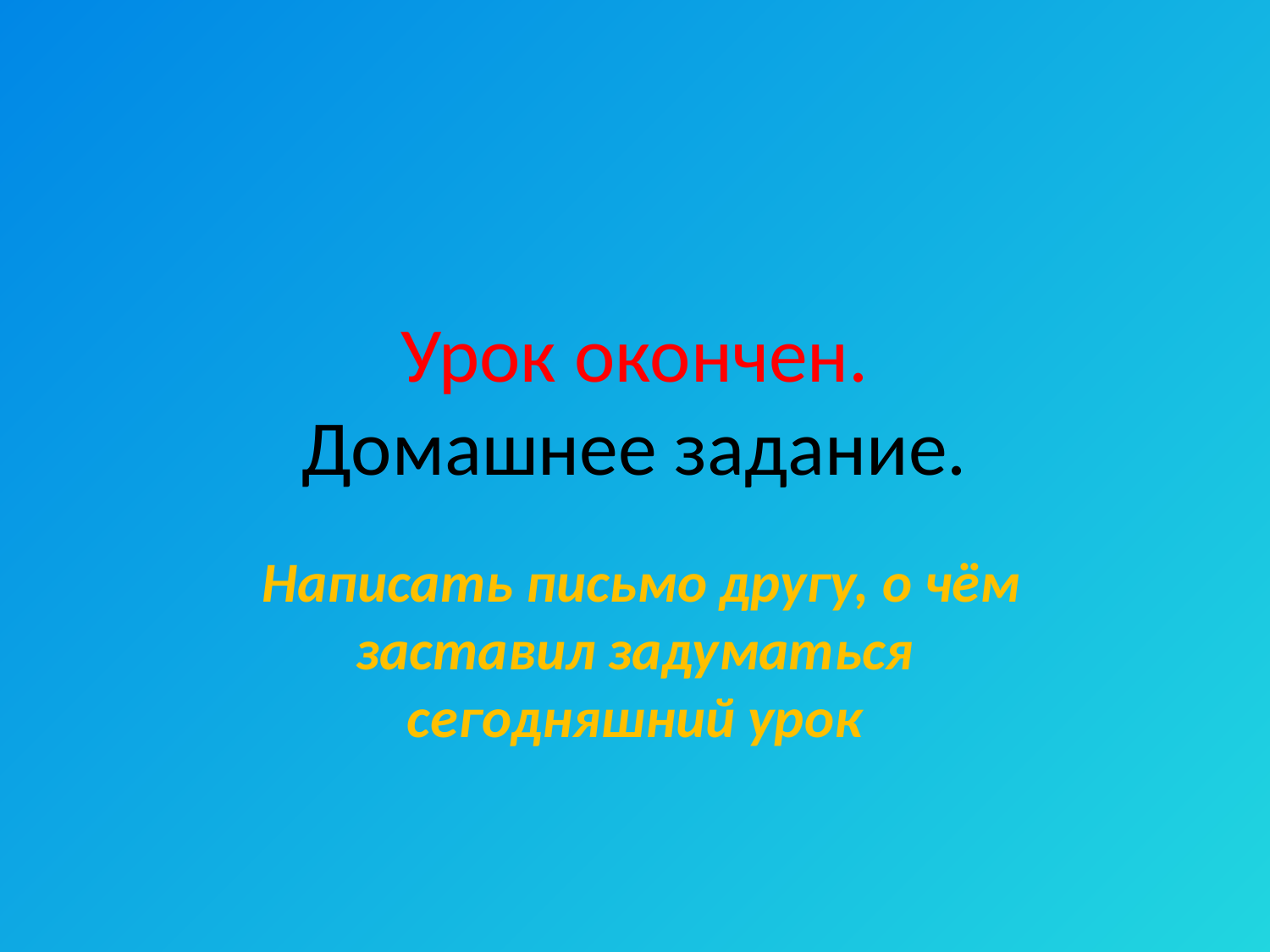

# Урок окончен. Домашнее задание.
 На­писать письмо другу, о чём заставил задуматься сегодняшний урок